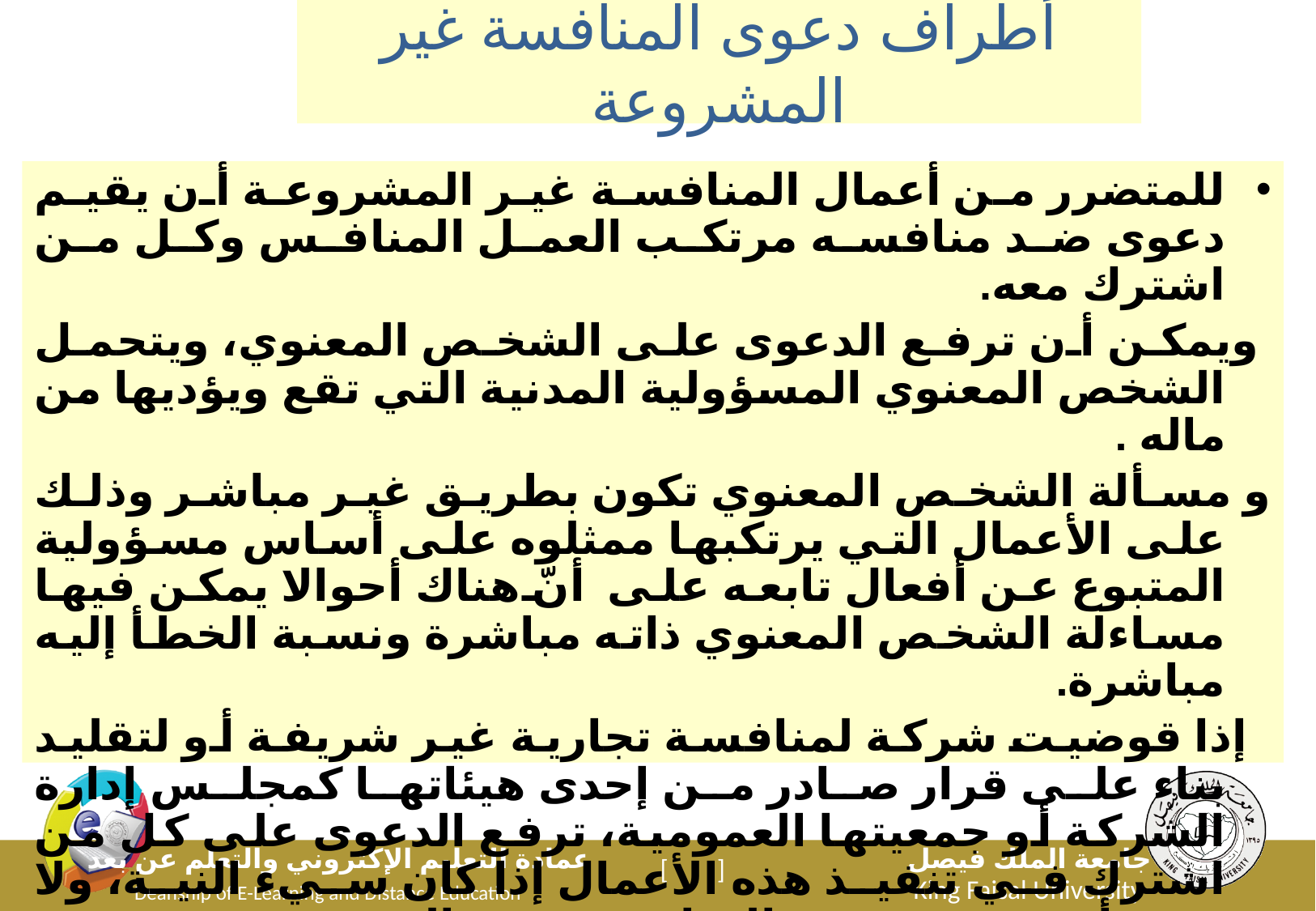

أطراف دعوى المنافسة غير المشروعة
للمتضرر من أعمال المنافسة غير المشروعة أن يقيم دعوى ضد منافسه مرتكب العمل المنافس وكل من اشترك معه.
	 ويمكن أن ترفع الدعوى على الشخص المعنوي، ويتحمل الشخص المعنوي المسؤولية المدنية التي تقع ويؤديها من ماله .
	و مسألة الشخص المعنوي تكون بطريق غير مباشر وذلك على الأعمال التي يرتكبها ممثلوه على أساس مسؤولية المتبوع عن أفعال تابعه على أنّ هناك أحوالا يمكن فيها مساءلة الشخص المعنوي ذاته مباشرة ونسبة الخطأ إليه مباشرة.
  إذا قوضيت شركة لمنافسة تجارية غير شريفة أو لتقليد بناء على قرار صادر من إحدى هيئاتها كمجلس إدارة الشركة أو جمعيتها العمومية، ترفع الدعوى على كل من اشترك في تنفيذ هذه الأعمال إذا كان سيء النية، ولا يجوز أن ترفع دعوى المنافسة غير المشروعة من غير المضرور أو نائبه .